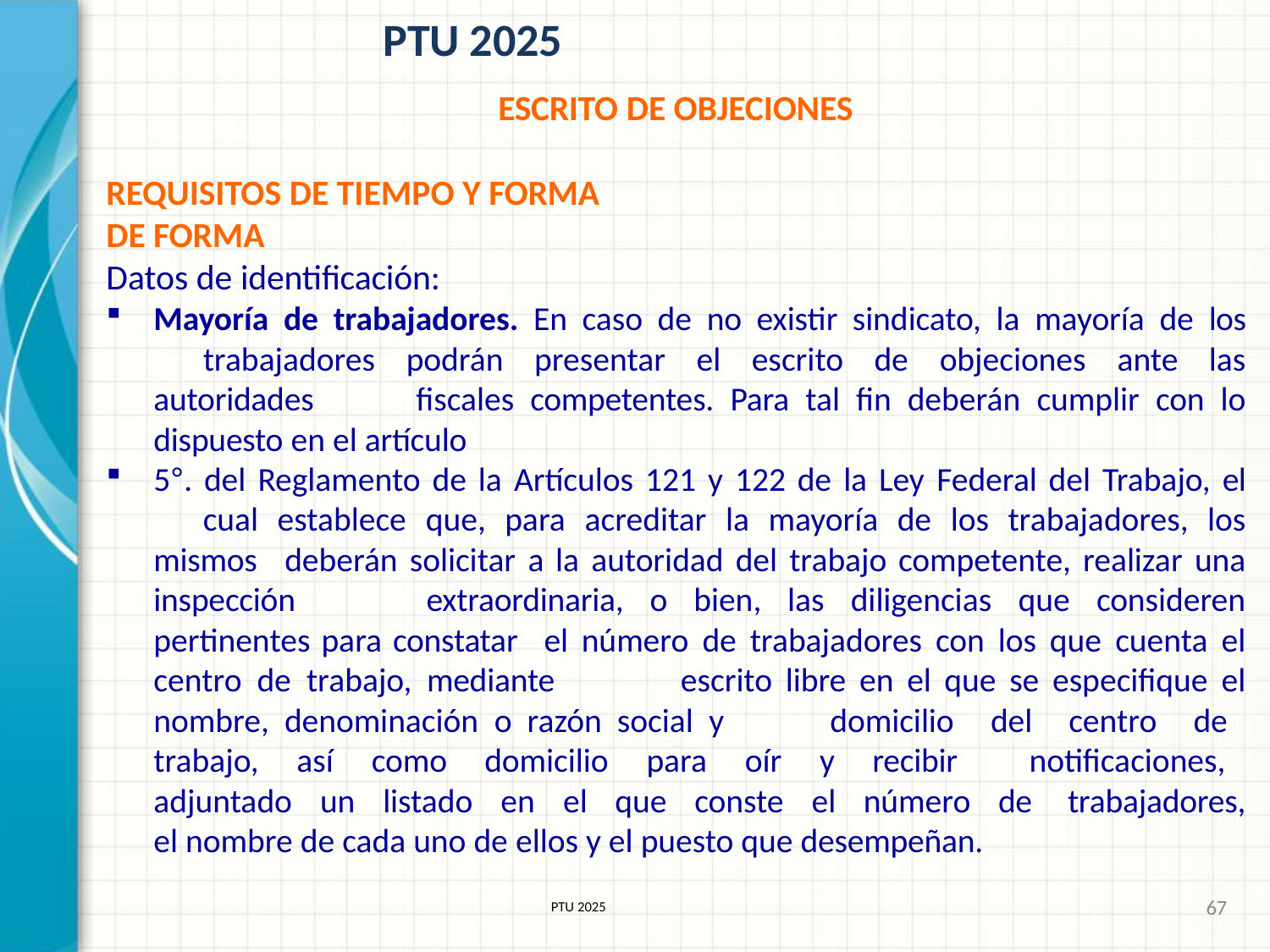

# PTU 2025
ESCRITO DE OBJECIONES
REQUISITOS DE TIEMPO Y FORMA
DE FORMA
Datos de identificación:
Mayoría de trabajadores. En caso de no existir sindicato, la mayoría de los 	trabajadores podrán presentar el escrito de objeciones ante las autoridades 	fiscales competentes. Para tal fin deberán cumplir con lo dispuesto en el artículo
5°. del Reglamento de la Artículos 121 y 122 de la Ley Federal del Trabajo, el 	cual establece que, para acreditar la mayoría de los trabajadores, los mismos 	deberán solicitar a la autoridad del trabajo competente, realizar una inspección 	extraordinaria, o bien, las diligencias que consideren pertinentes para constatar 	el número de trabajadores con los que cuenta el centro de trabajo, mediante 	escrito libre en el que se especifique el nombre, denominación o razón social y 	domicilio  del  centro  de  trabajo,  así  como  domicilio  para  oír  y  recibir 	notificaciones,  adjuntado  un  listado  en  el  que  conste  el  número  de 	trabajadores, el nombre de cada uno de ellos y el puesto que desempeñan.
67
PTU 2025